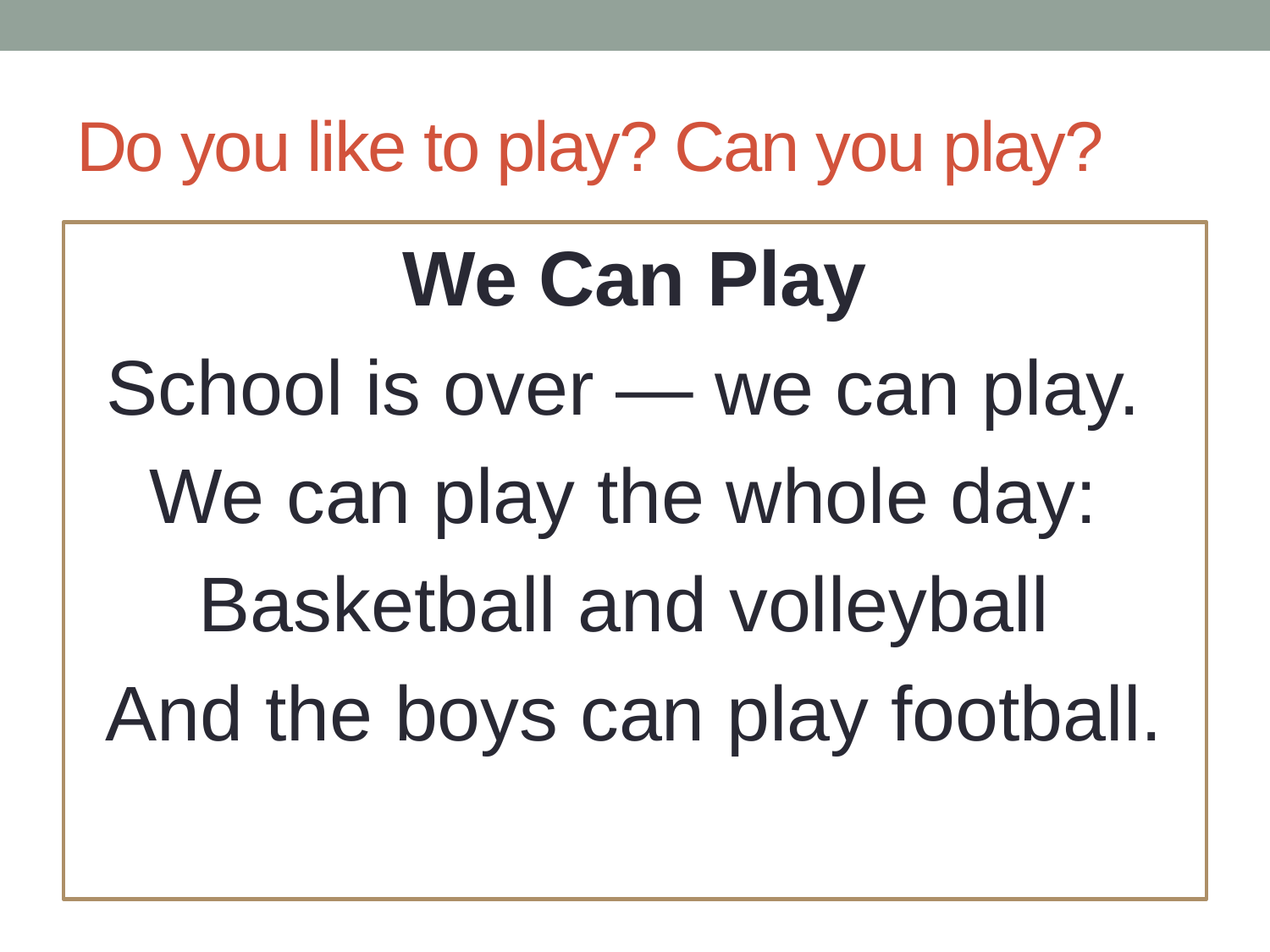

# Do you like to play? Can you play?
We Can Play
School is over — we can play.
We can play the whole day:
Basketball and volleyball
And the boys can play football.